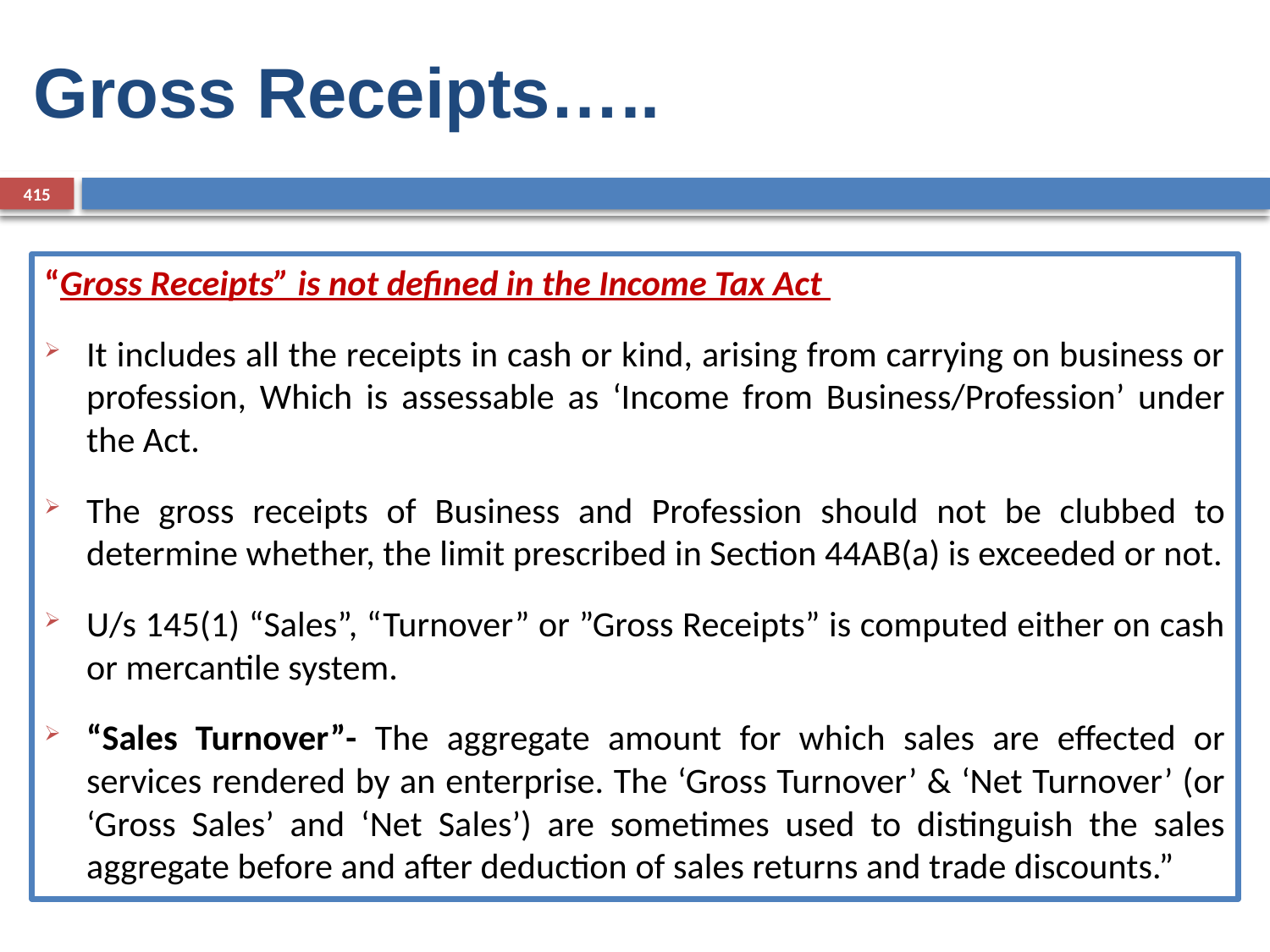

# Gross Receipts…..
415
“Gross Receipts” is not defined in the Income Tax Act
It includes all the receipts in cash or kind, arising from carrying on business or profession, Which is assessable as ‘Income from Business/Profession’ under the Act.
The gross receipts of Business and Profession should not be clubbed to determine whether, the limit prescribed in Section 44AB(a) is exceeded or not.
U/s 145(1) “Sales”, “Turnover” or ”Gross Receipts” is computed either on cash or mercantile system.
“Sales Turnover”- The aggregate amount for which sales are effected or services rendered by an enterprise. The ‘Gross Turnover’ & ‘Net Turnover’ (or ‘Gross Sales’ and ‘Net Sales’) are sometimes used to distinguish the sales aggregate before and after deduction of sales returns and trade discounts.”